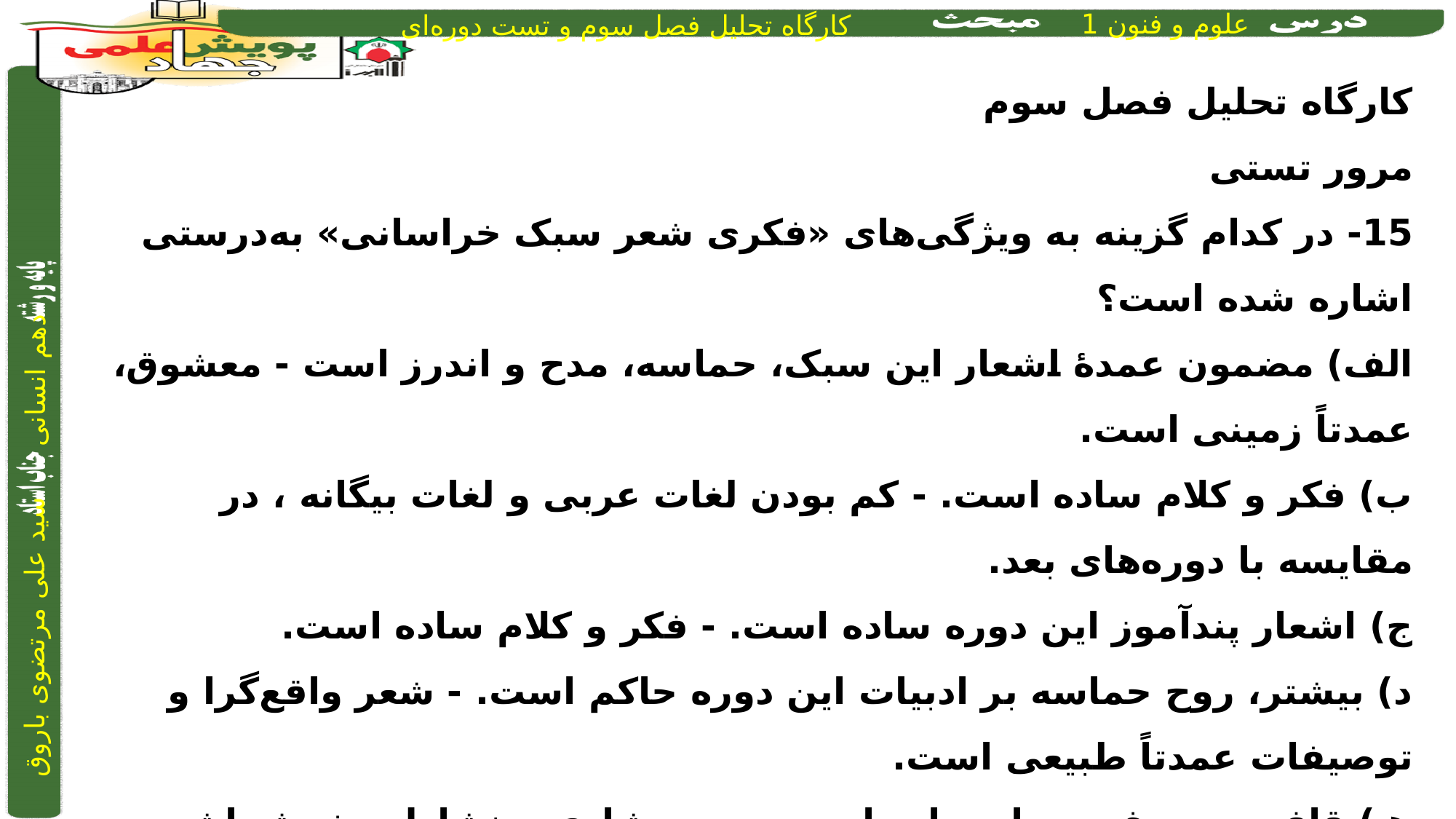

کارگاه تحلیل فصل سوم
مرور تستی
15- در کدام گزینه به ویژگی‌های «فکری شعر سبک خراسانی» به‌درستی اشاره شده است؟
الف) مضمون عمدۀ اشعار این سبک، حماسه، مدح و اندرز است - معشوق، عمدتاً زمینی است.
ب) فکر و کلام ساده است. - کم بودن لغات عربی و لغات بیگانه ، در مقایسه با دوره‌های بعد.
ج) اشعار پندآموز این دوره ساده است. - فکر و کلام ساده است.
د) بیشتر، روح حماسه بر ادبیات این دوره حاکم است. - شعر واقع‌گرا و توصیفات عمدتاً طبیعی است.
هـ) قافیه و ردیف بسیار ساده است. - روح شادی و نشاط و خوش‌باشی، در شعر غلبه دارد.

1)ب - د – ه		2) ه - ج – الف		3) ج - د – ب		4) د - ج – الف
4